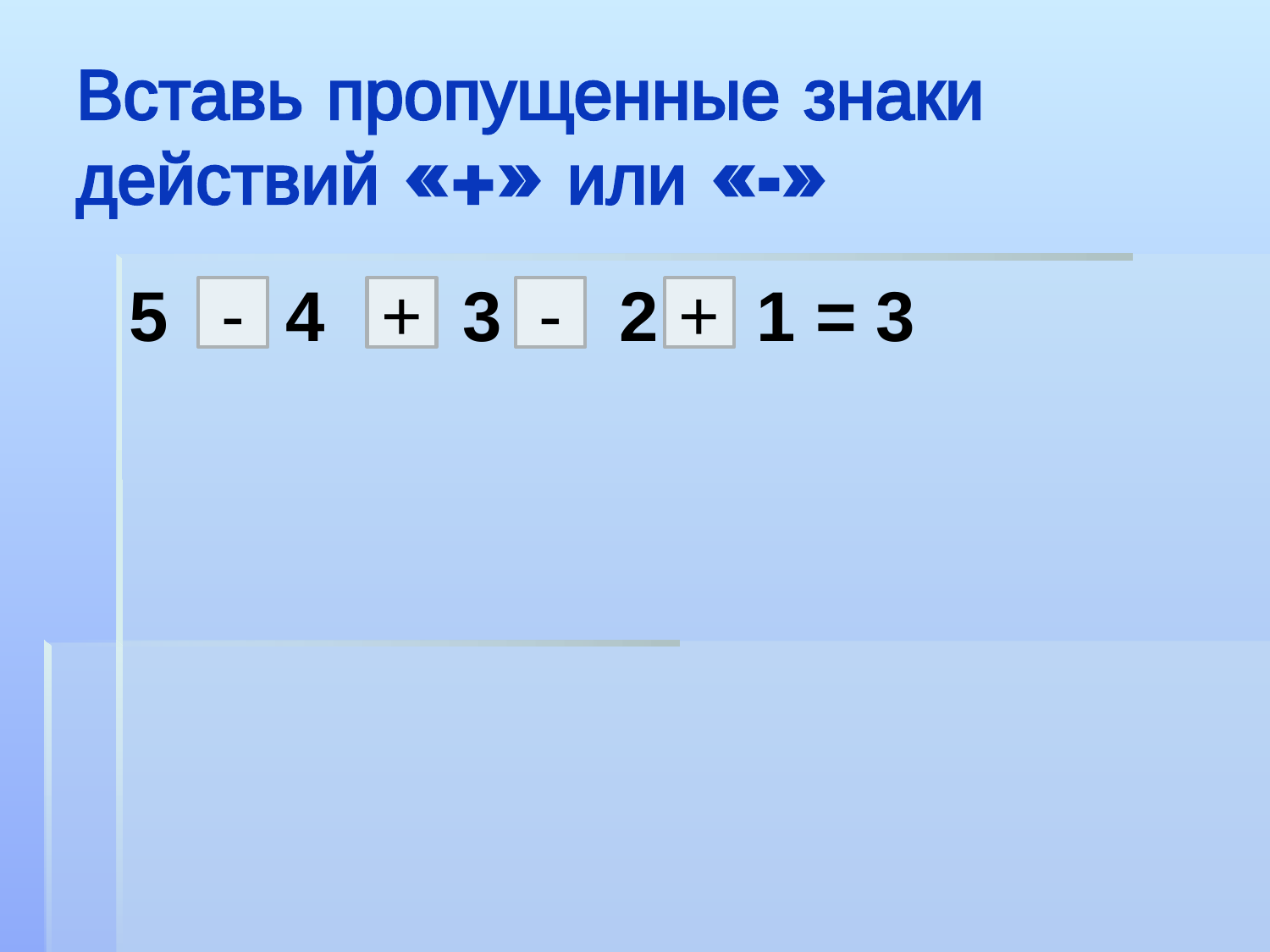

# Вставь пропущенные знаки действий «+» или «-»
5      4       3      2     1 = 3
-
+
-
+